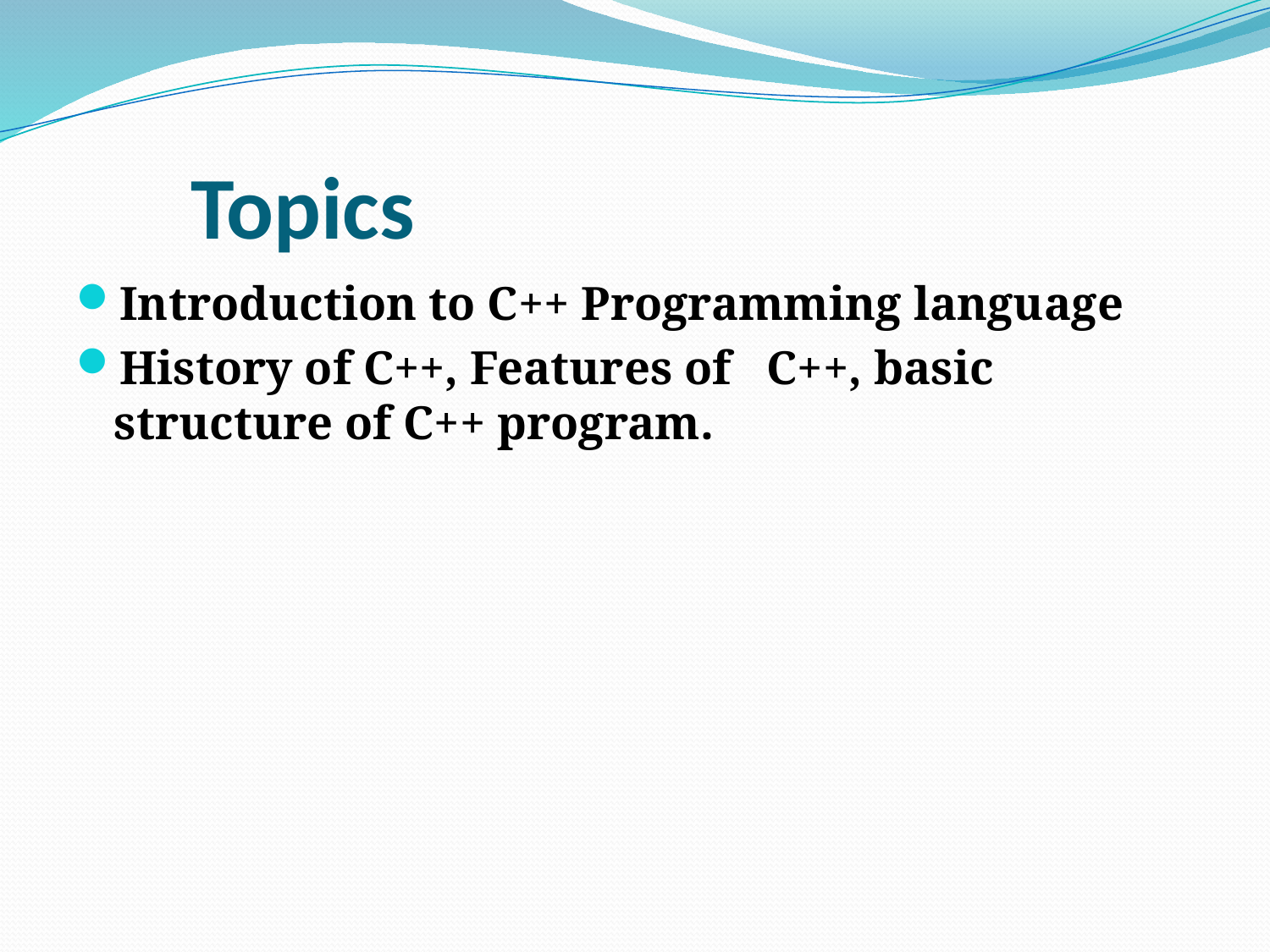

# Topics
Introduction to C++ Programming language
History of C++, Features of   C++, basic structure of C++ program.